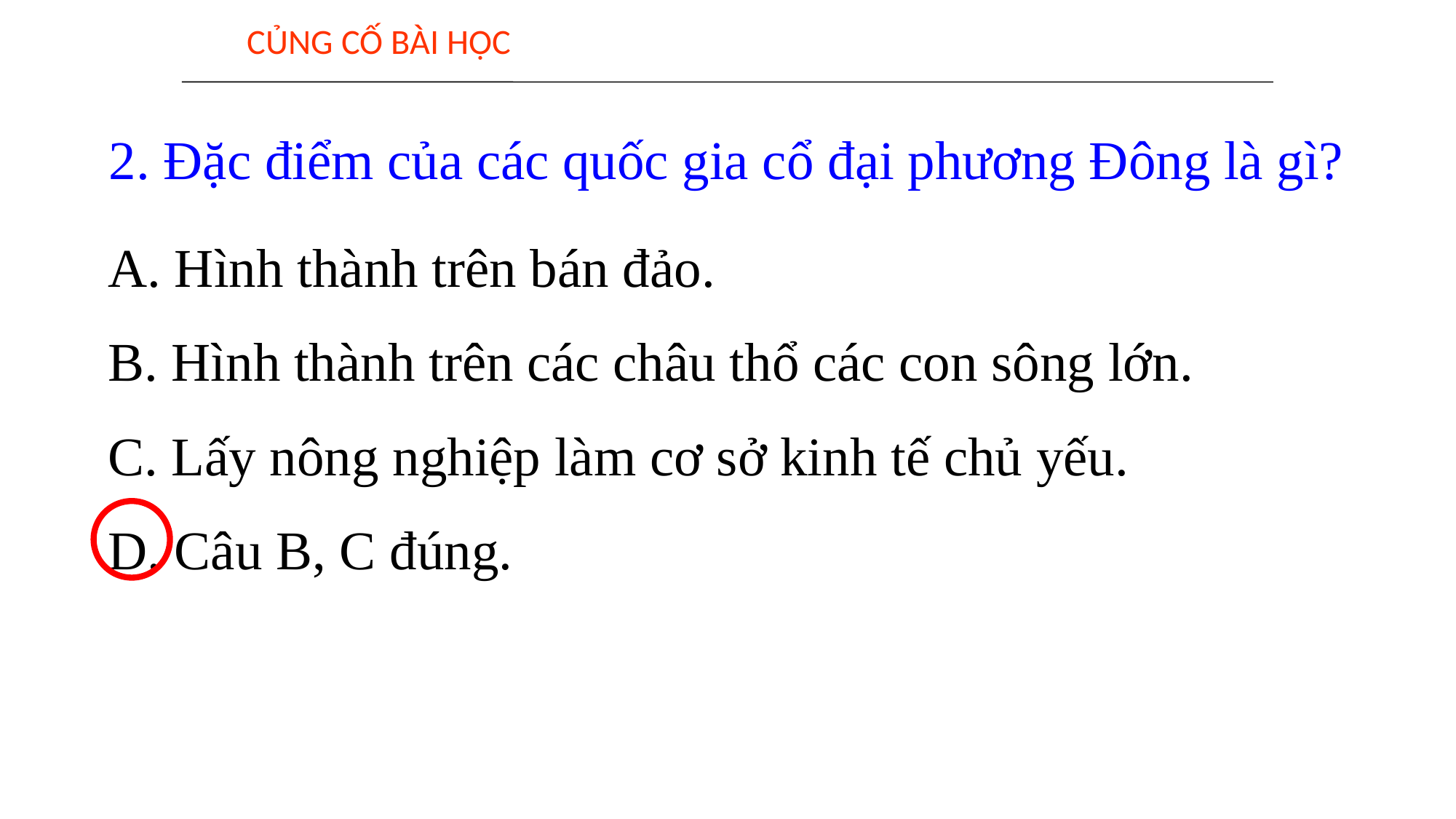

# CỦNG CỐ BÀI HỌC

2. Đặc điểm của các quốc gia cổ đại phương Đông là gì?
A. Hình thành trên bán đảo.
B. Hình thành trên các châu thổ các con sông lớn.
C. Lấy nông nghiệp làm cơ sở kinh tế chủ yếu.
D. Câu B, C đúng.